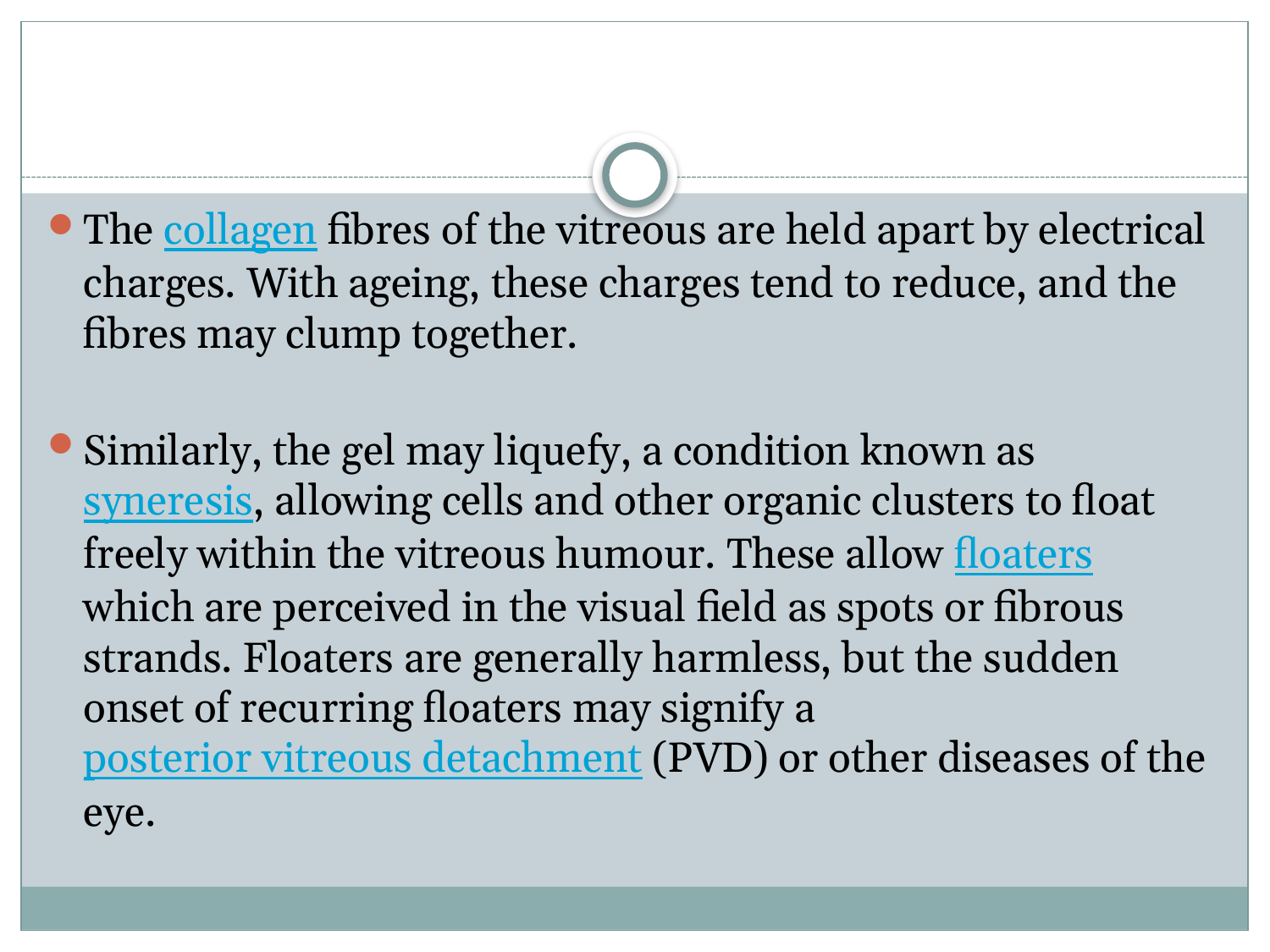

The collagen fibres of the vitreous are held apart by electrical charges. With ageing, these charges tend to reduce, and the fibres may clump together.

Similarly, the gel may liquefy, a condition known as syneresis, allowing cells and other organic clusters to float freely within the vitreous humour. These allow floaters which are perceived in the visual field as spots or fibrous strands. Floaters are generally harmless, but the sudden onset of recurring floaters may signify a posterior vitreous detachment (PVD) or other diseases of the eye.